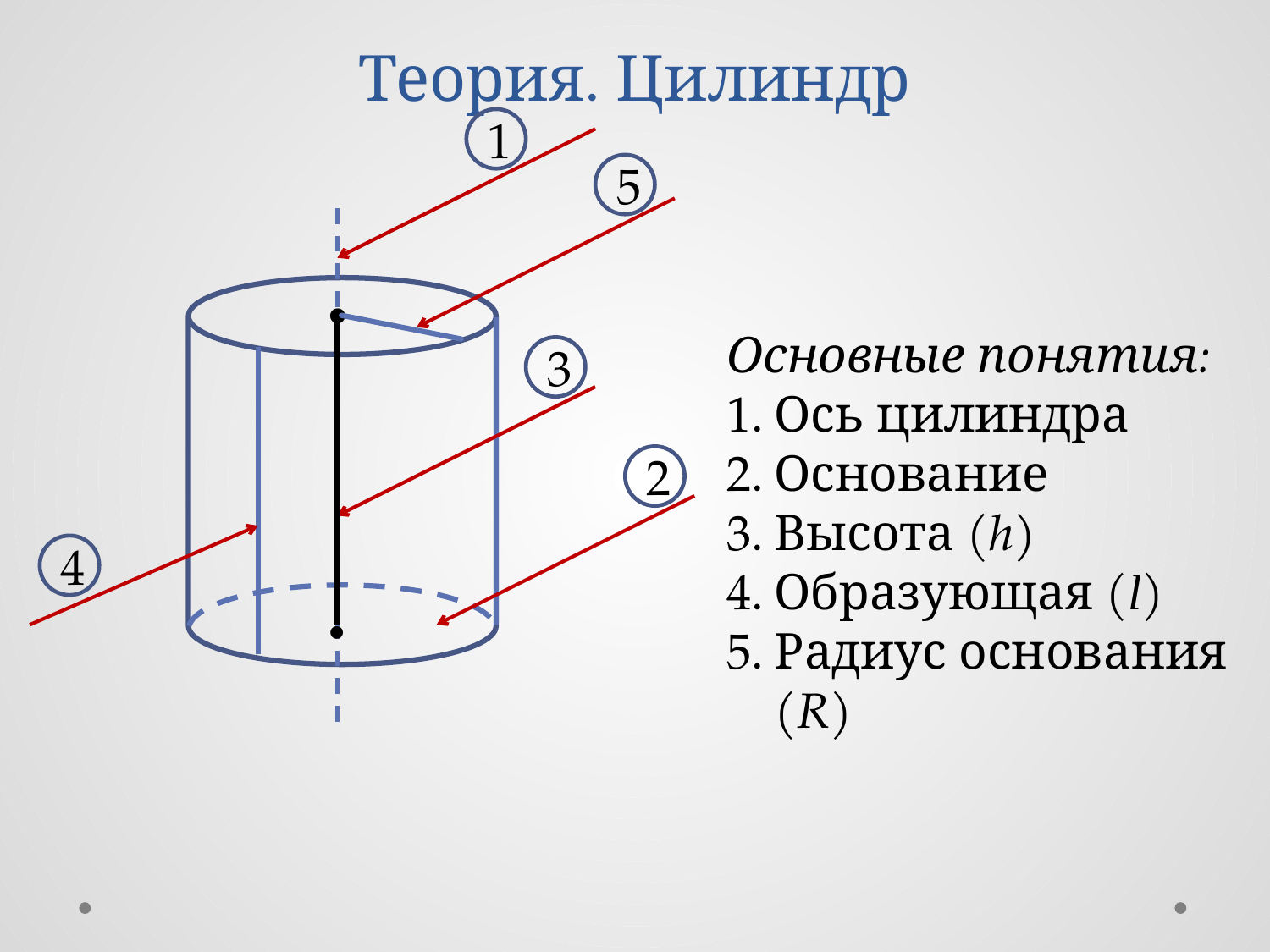

# Теория. Цилиндр
1
5
.

Основные понятия:
Ось цилиндра
Основание
Высота (h)
Образующая (l)
Радиус основания (R)

3
2
.
4